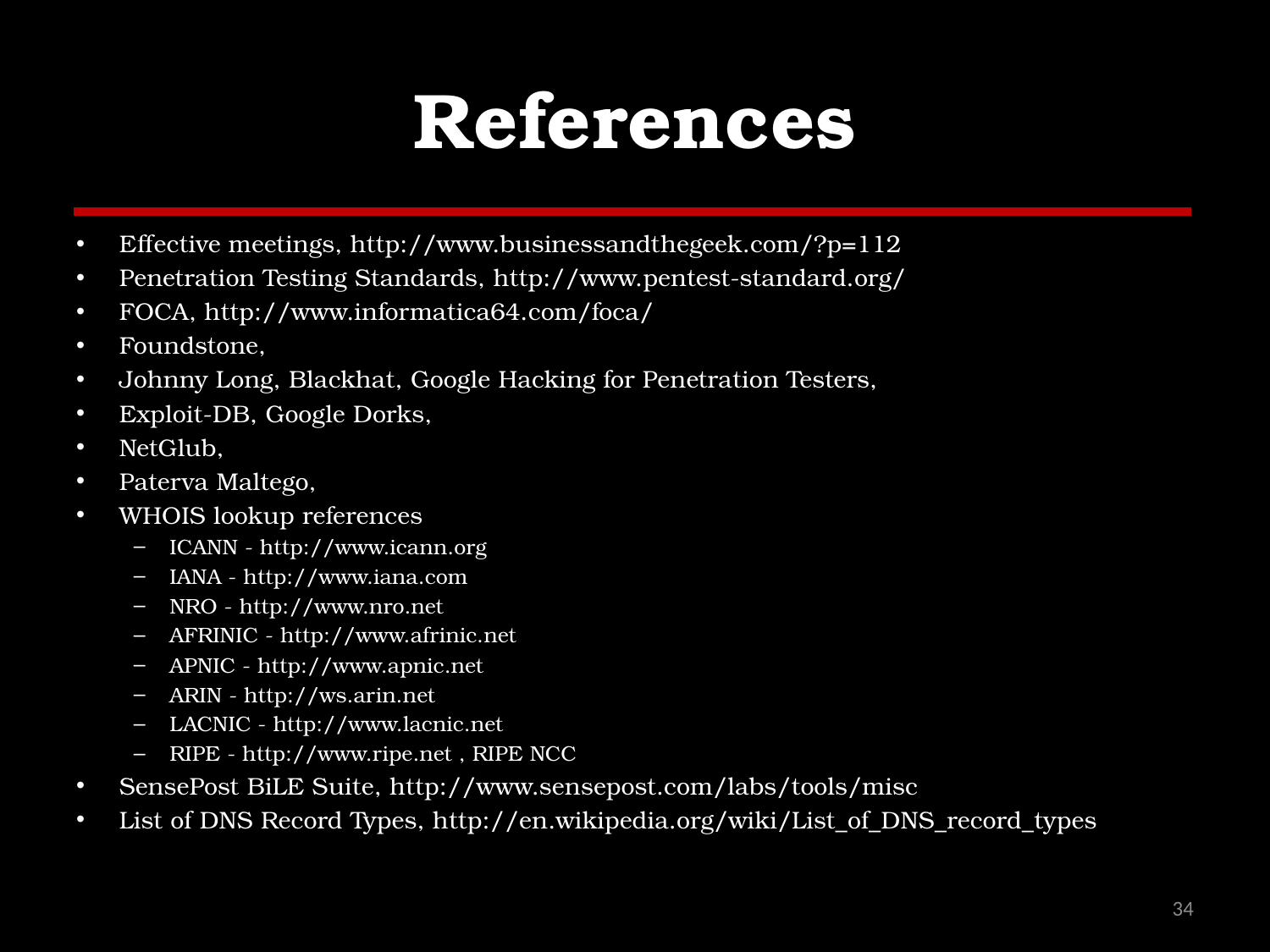

# References
Effective meetings, http://www.businessandthegeek.com/?p=112
Penetration Testing Standards, http://www.pentest-standard.org/
FOCA, http://www.informatica64.com/foca/
Foundstone,
Johnny Long, Blackhat, Google Hacking for Penetration Testers,
Exploit-DB, Google Dorks,
NetGlub,
Paterva Maltego,
WHOIS lookup references
ICANN - http://www.icann.org
IANA - http://www.iana.com
NRO - http://www.nro.net
AFRINIC - http://www.afrinic.net
APNIC - http://www.apnic.net
ARIN - http://ws.arin.net
LACNIC - http://www.lacnic.net
RIPE - http://www.ripe.net , RIPE NCC
SensePost BiLE Suite, http://www.sensepost.com/labs/tools/misc
List of DNS Record Types, http://en.wikipedia.org/wiki/List_of_DNS_record_types

34